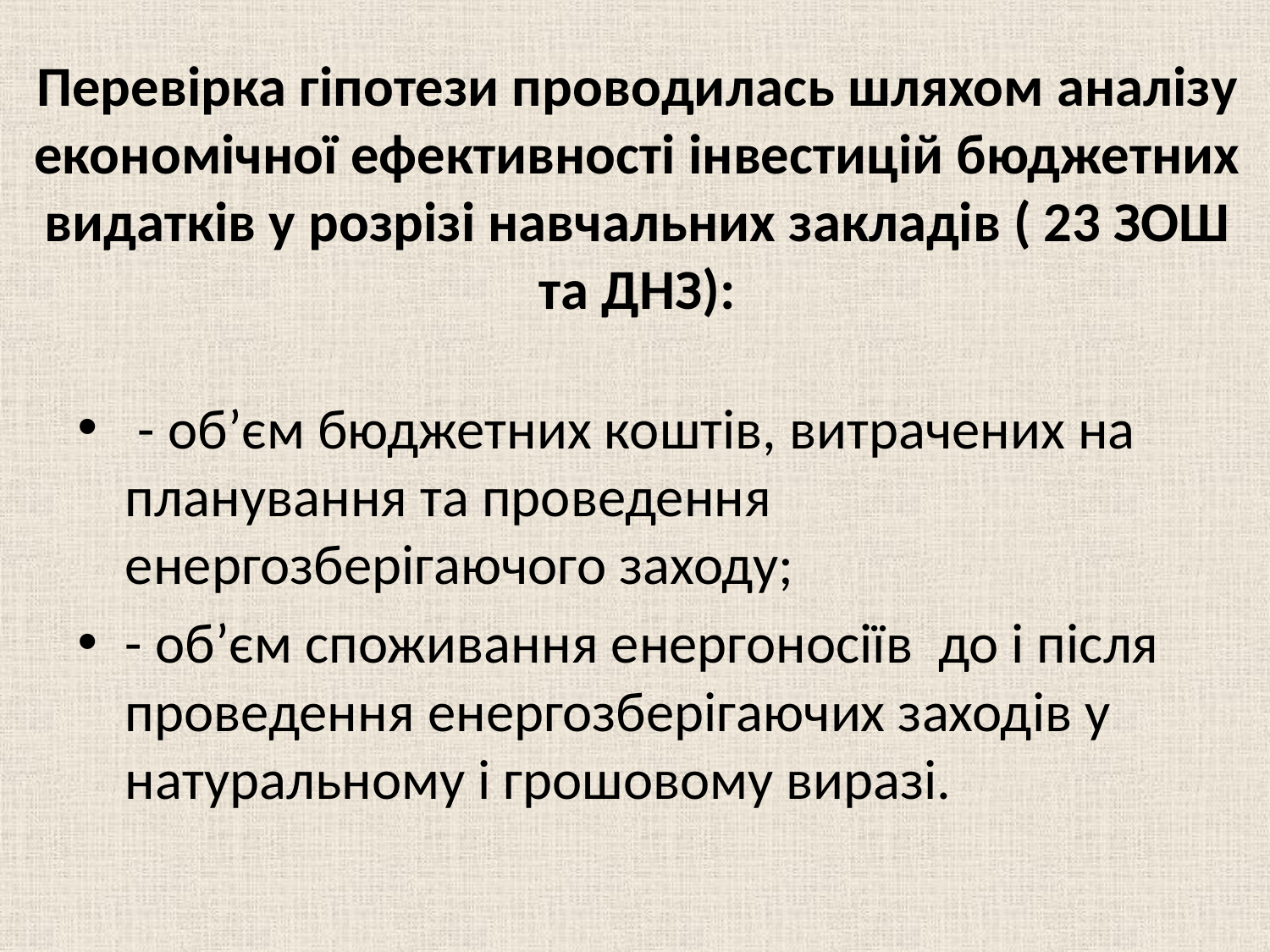

# Перевірка гіпотези проводилась шляхом аналізу економічної ефективності інвестицій бюджетних видатків у розрізі навчальних закладів ( 23 ЗОШ та ДНЗ):
 - об’єм бюджетних коштів, витрачених на планування та проведення енергозберігаючого заходу;
- об’єм споживання енергоносіїв  до і після проведення енергозберігаючих заходів у натуральному і грошовому виразі.